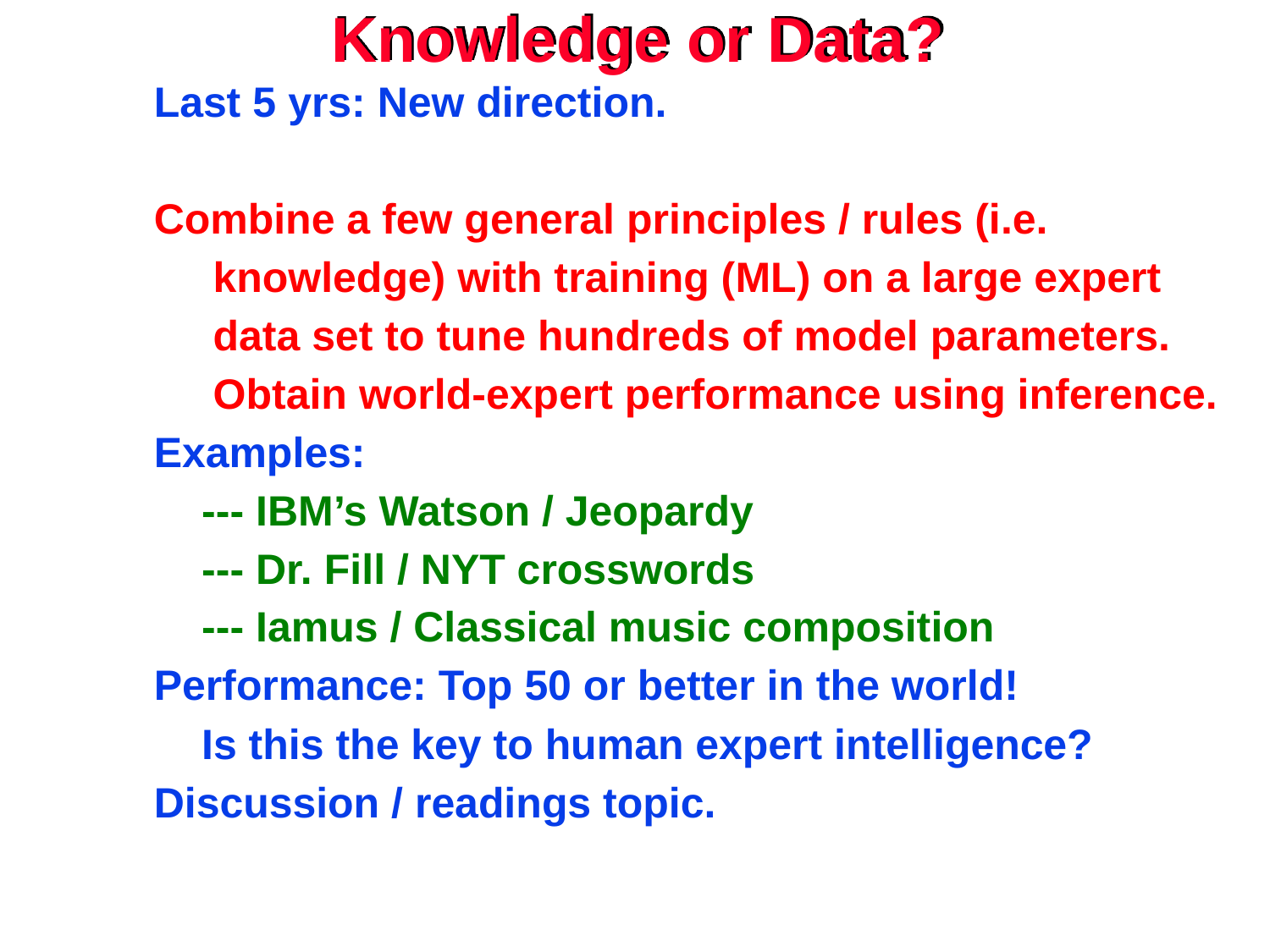

# Knowledge or Data?
Last 5 yrs: New direction.

Combine a few general principles / rules (i.e.
     knowledge) with training (ML) on a large expert
     data set to tune hundreds of model parameters.
     Obtain world-expert performance using inference.
Examples:
	--- IBM’s Watson / Jeopardy
	--- Dr. Fill / NYT crosswords
	--- Iamus / Classical music composition
Performance: Top 50 or better in the world!
	Is this the key to human expert intelligence?
Discussion / readings topic.